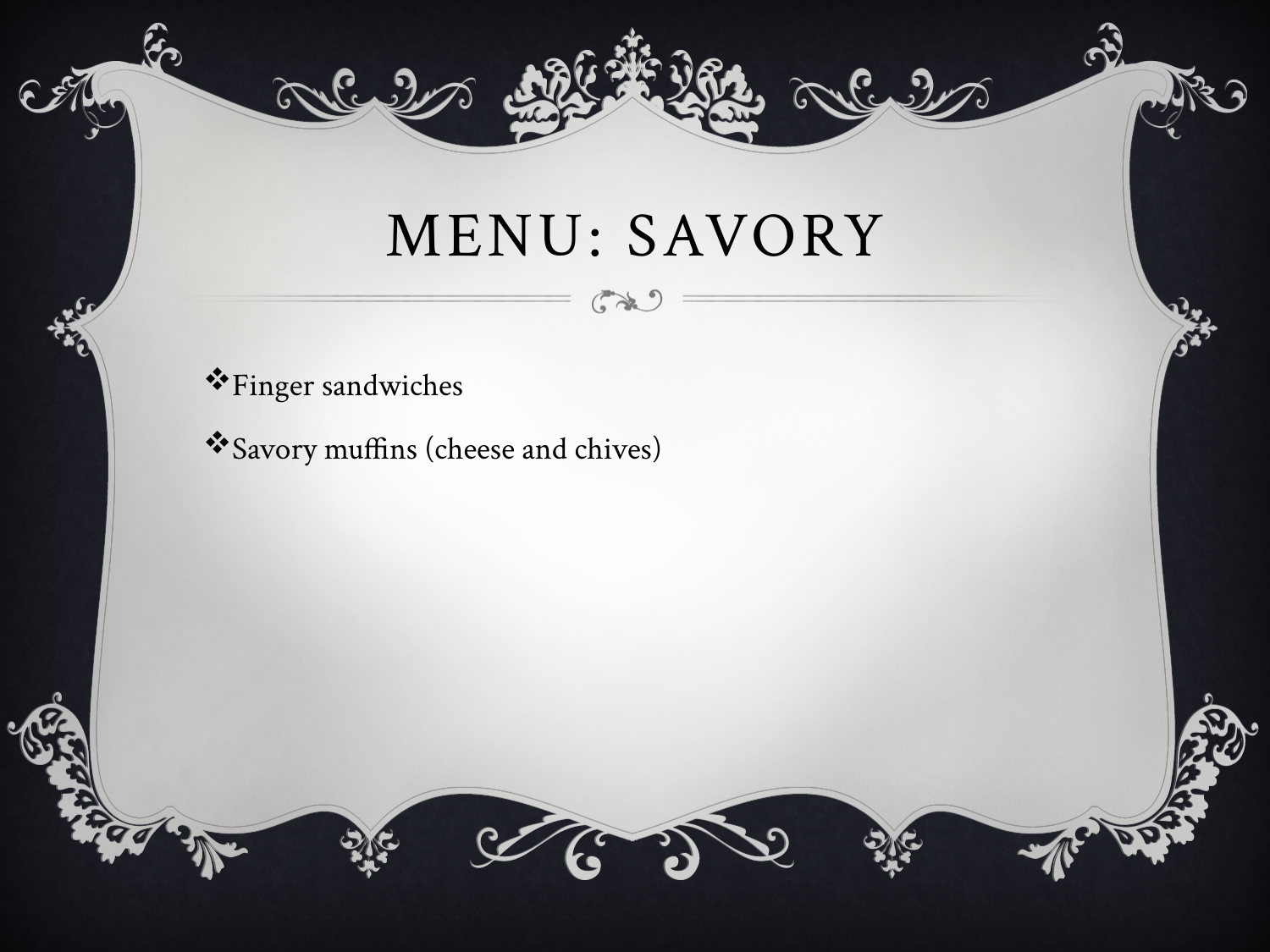

# Menu: Savory
Finger sandwiches
Savory muffins (cheese and chives)